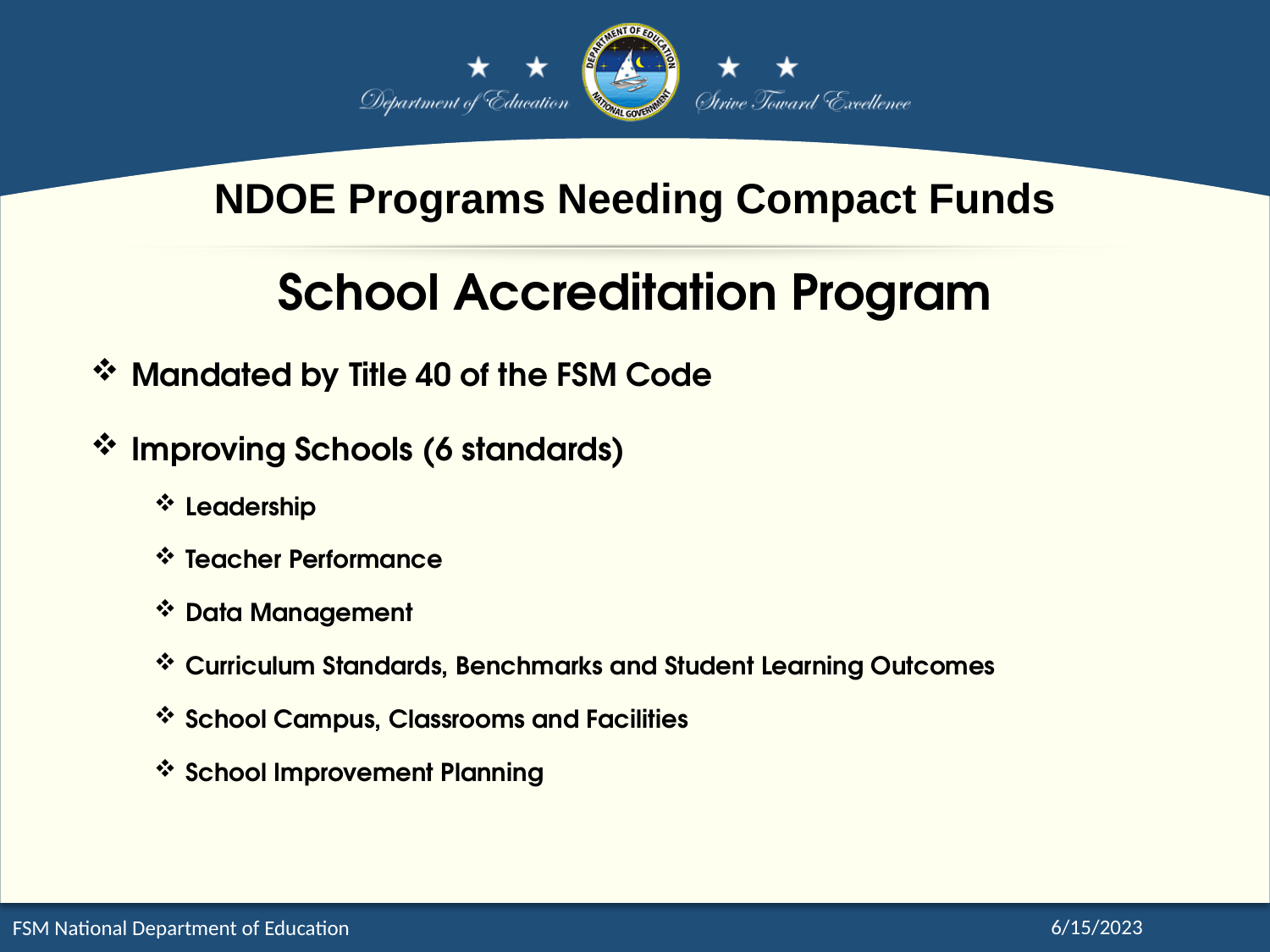

NDOE Programs Needing Compact Funds
School Accreditation Program
 Mandated by Title 40 of the FSM Code
 Improving Schools (6 standards)
Leadership
Teacher Performance
Data Management
Curriculum Standards, Benchmarks and Student Learning Outcomes
School Campus, Classrooms and Facilities
School Improvement Planning